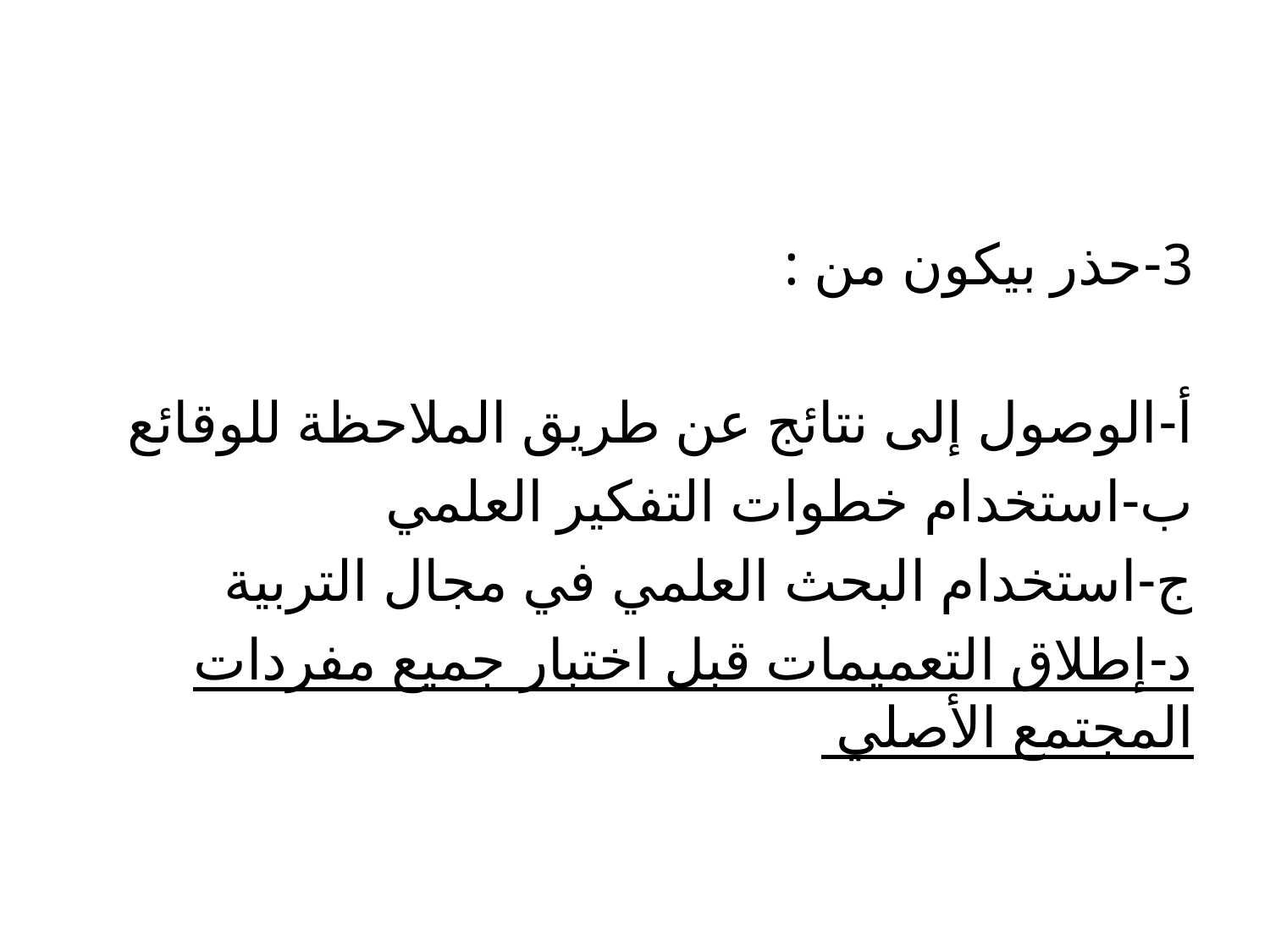

#
3-حذر بيكون من :

أ-الوصول إلى نتائج عن طريق الملاحظة للوقائع
ب-استخدام خطوات التفكير العلمي
ج-استخدام البحث العلمي في مجال التربية
د-إطلاق التعميمات قبل اختبار جميع مفردات المجتمع الأصلي